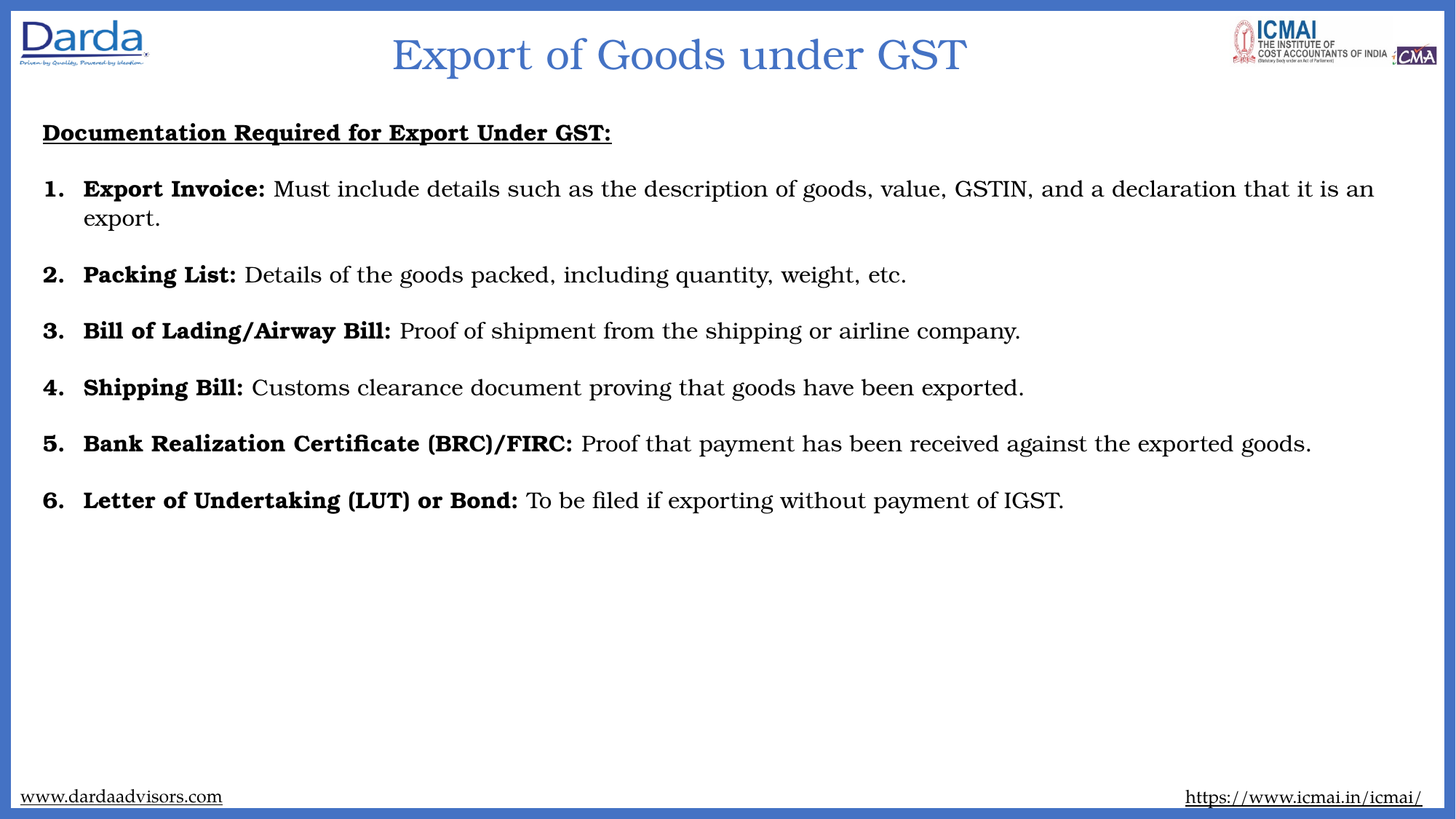

Export of Goods under GST
Documentation Required for Export Under GST:
Export Invoice: Must include details such as the description of goods, value, GSTIN, and a declaration that it is an export.
Packing List: Details of the goods packed, including quantity, weight, etc.
Bill of Lading/Airway Bill: Proof of shipment from the shipping or airline company.
Shipping Bill: Customs clearance document proving that goods have been exported.
Bank Realization Certificate (BRC)/FIRC: Proof that payment has been received against the exported goods.
Letter of Undertaking (LUT) or Bond: To be filed if exporting without payment of IGST.